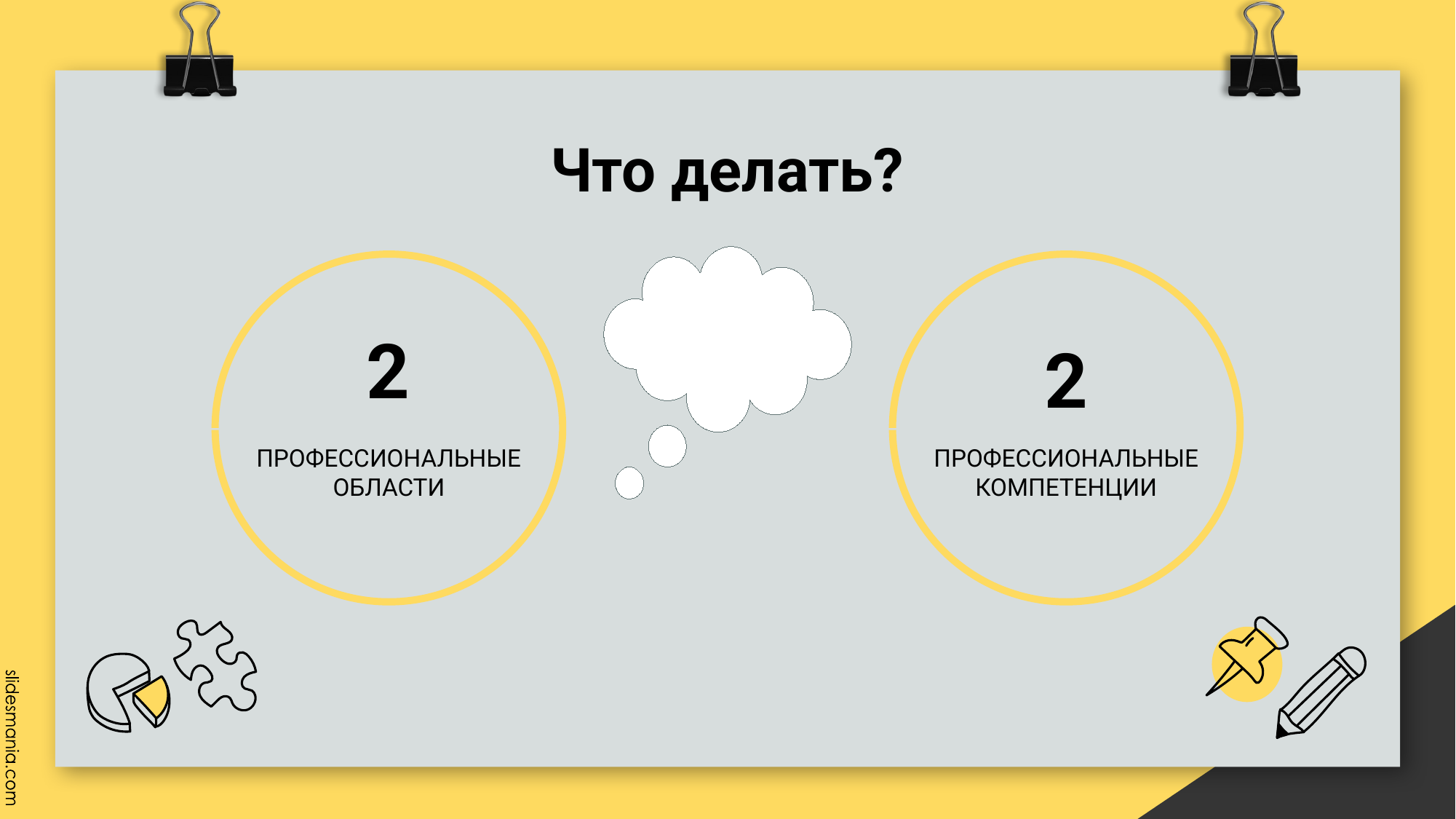

Что делать?

# 2
2
ПРОФЕССИОНАЛЬНЫЕ ОБЛАСТИ
ПРОФЕССИОНАЛЬНЫЕ КОМПЕТЕНЦИИ